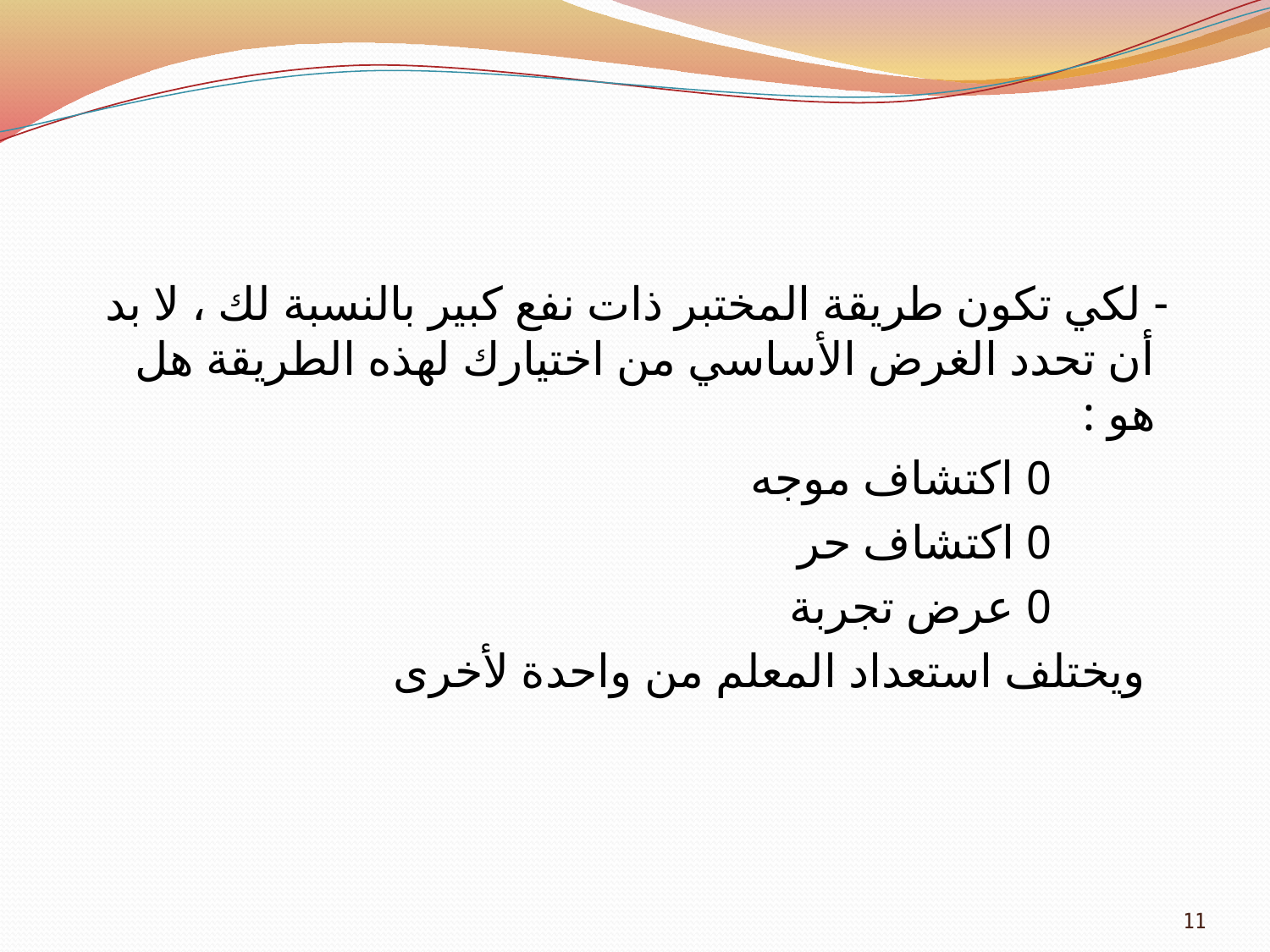

#
  - لكي تكون طريقة المختبر ذات نفع كبير بالنسبة لك ، لا بد أن تحدد الغرض الأساسي من اختيارك لهذه الطريقة هل هو :
            0 اكتشاف موجه
            0 اكتشاف حر
            0 عرض تجربة
    ويختلف استعداد المعلم من واحدة لأخرى
11